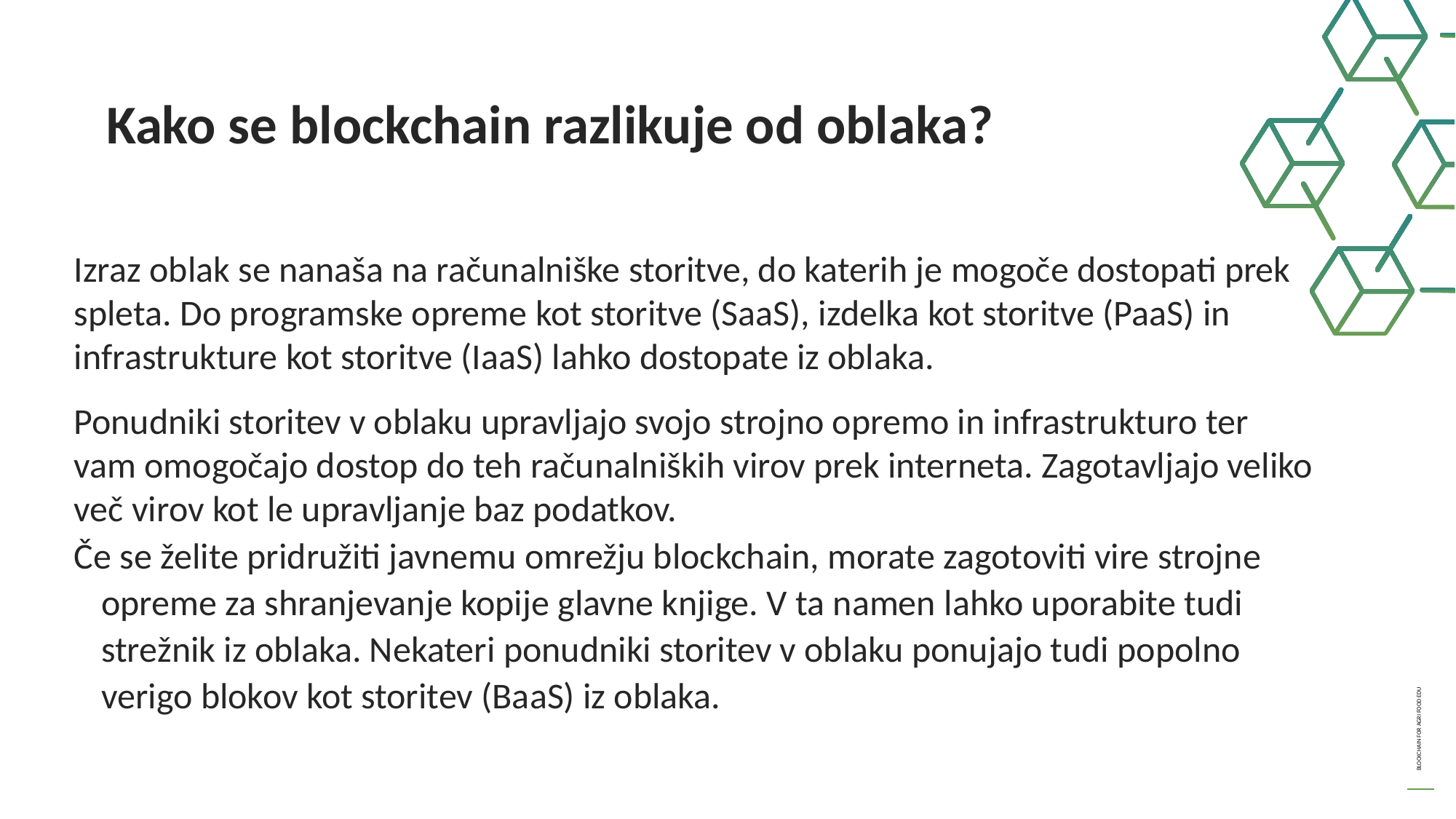

Kako se blockchain razlikuje od oblaka?
Izraz oblak se nanaša na računalniške storitve, do katerih je mogoče dostopati prek spleta. Do programske opreme kot storitve (SaaS), izdelka kot storitve (PaaS) in infrastrukture kot storitve (IaaS) lahko dostopate iz oblaka.
Ponudniki storitev v oblaku upravljajo svojo strojno opremo in infrastrukturo ter vam omogočajo dostop do teh računalniških virov prek interneta. Zagotavljajo veliko več virov kot le upravljanje baz podatkov.
Če se želite pridružiti javnemu omrežju blockchain, morate zagotoviti vire strojne opreme za shranjevanje kopije glavne knjige. V ta namen lahko uporabite tudi strežnik iz oblaka. Nekateri ponudniki storitev v oblaku ponujajo tudi popolno verigo blokov kot storitev (BaaS) iz oblaka.